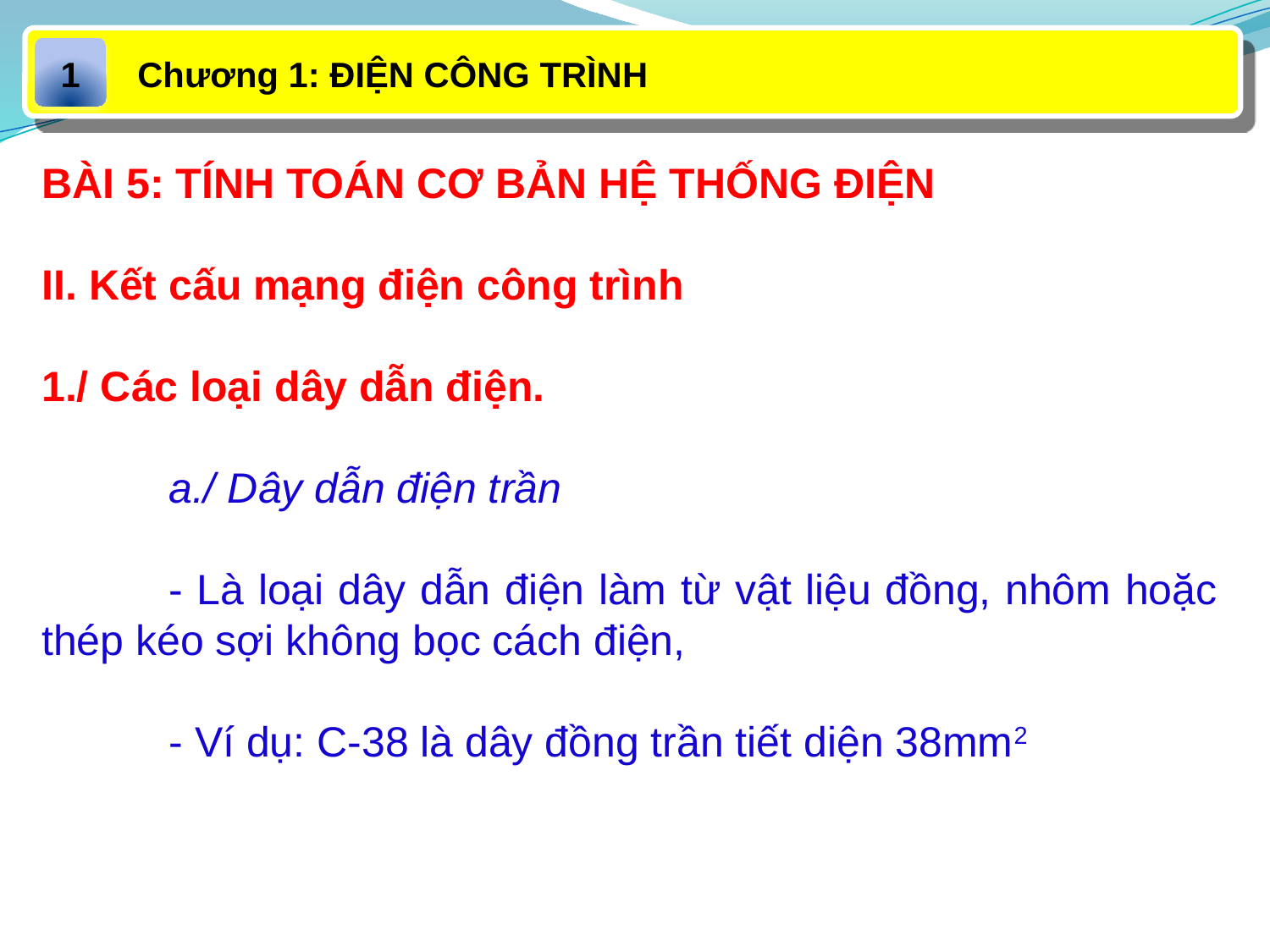

Chương 1: ĐIỆN CÔNG TRÌNH
1

BÀI 5: TÍNH TOÁN CƠ BẢN HỆ THỐNG ĐIỆN

II. Kết cấu mạng điện công trình

1./ Các loại dây dẫn điện.

	a./ Dây dẫn điện trần

	- Là loại dây dẫn điện làm từ vật liệu đồng, nhôm hoặc thép kéo sợi không bọc cách điện,

	- Ví dụ: C-38 là dây đồng trần tiết diện 38mm2